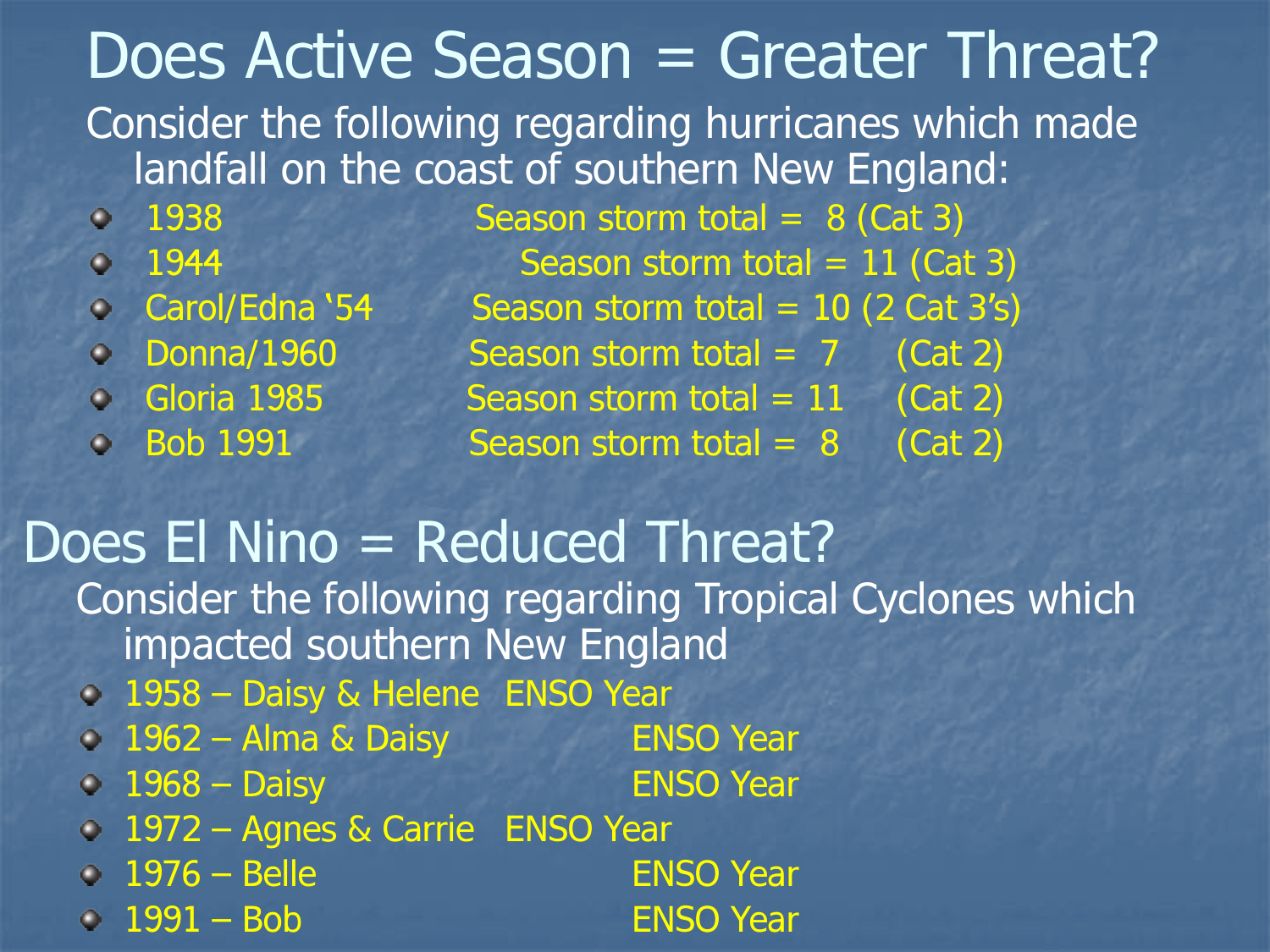

# Does Active Season = Greater Threat?
Consider the following regarding hurricanes which made landfall on the coast of southern New England:
 1938                       Season storm total =  8 (Cat 3)
 1944         	            Season storm total = 11 (Cat 3)
 Carol/Edna ‘54         Season storm total = 10 (2 Cat 3’s)
 Donna/1960            Season storm total =  7	(Cat 2)
 Gloria 1985             Season storm total = 11	(Cat 2)
 Bob 1991                Season storm total =  8	(Cat 2)

Does El Nino = Reduced Threat?
Consider the following regarding Tropical Cyclones which impacted southern New England
1958 – Daisy & Helene	ENSO Year
1962 – Alma & Daisy		ENSO Year
1968 – Daisy			ENSO Year
1972 – Agnes & Carrie 	ENSO Year
1976 – Belle			ENSO Year
1991 – Bob			ENSO Year